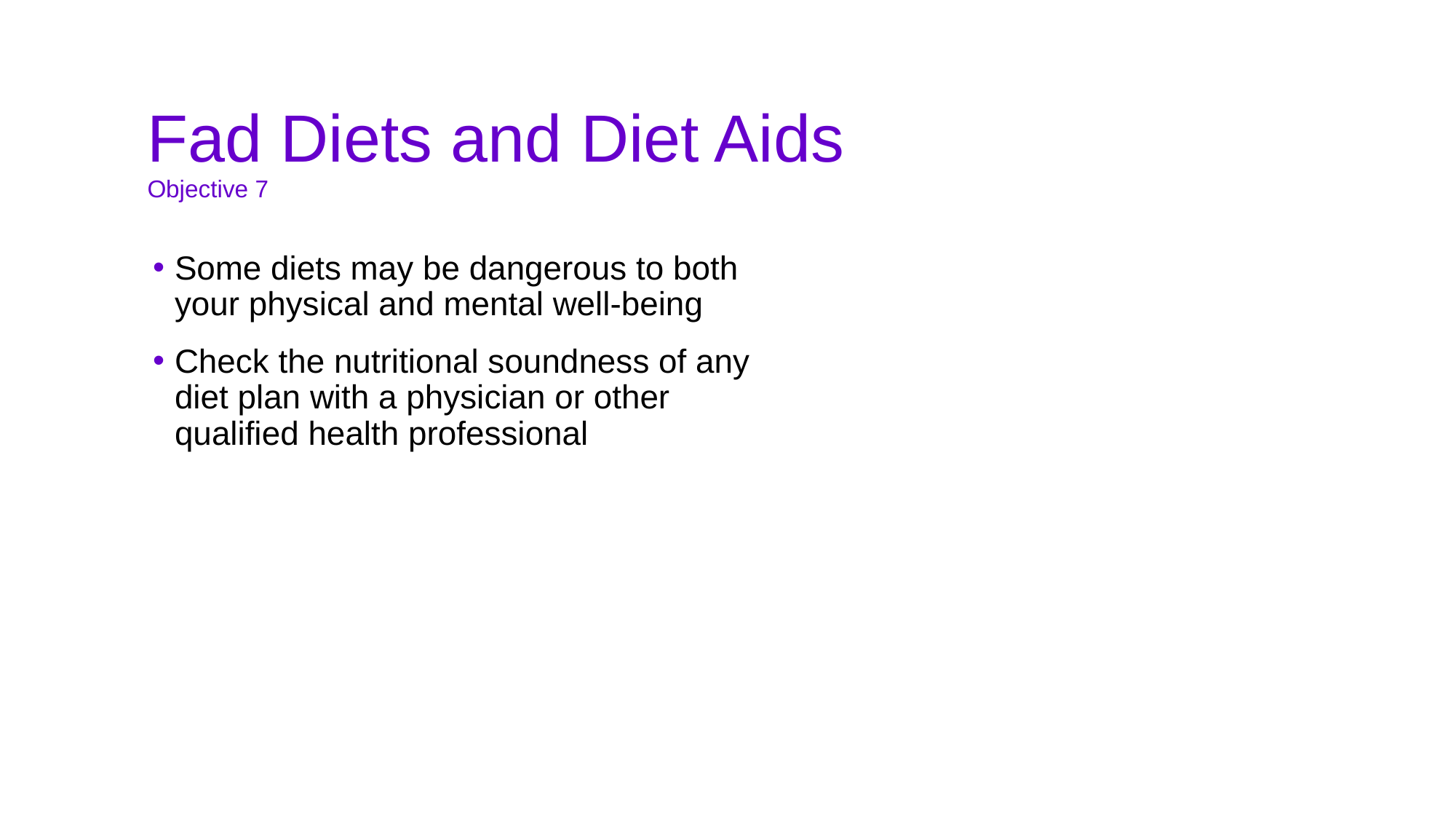

# Fad Diets and Diet Aids Objective 7
Some diets may be dangerous to both your physical and mental well-being
Check the nutritional soundness of any diet plan with a physician or other qualified health professional